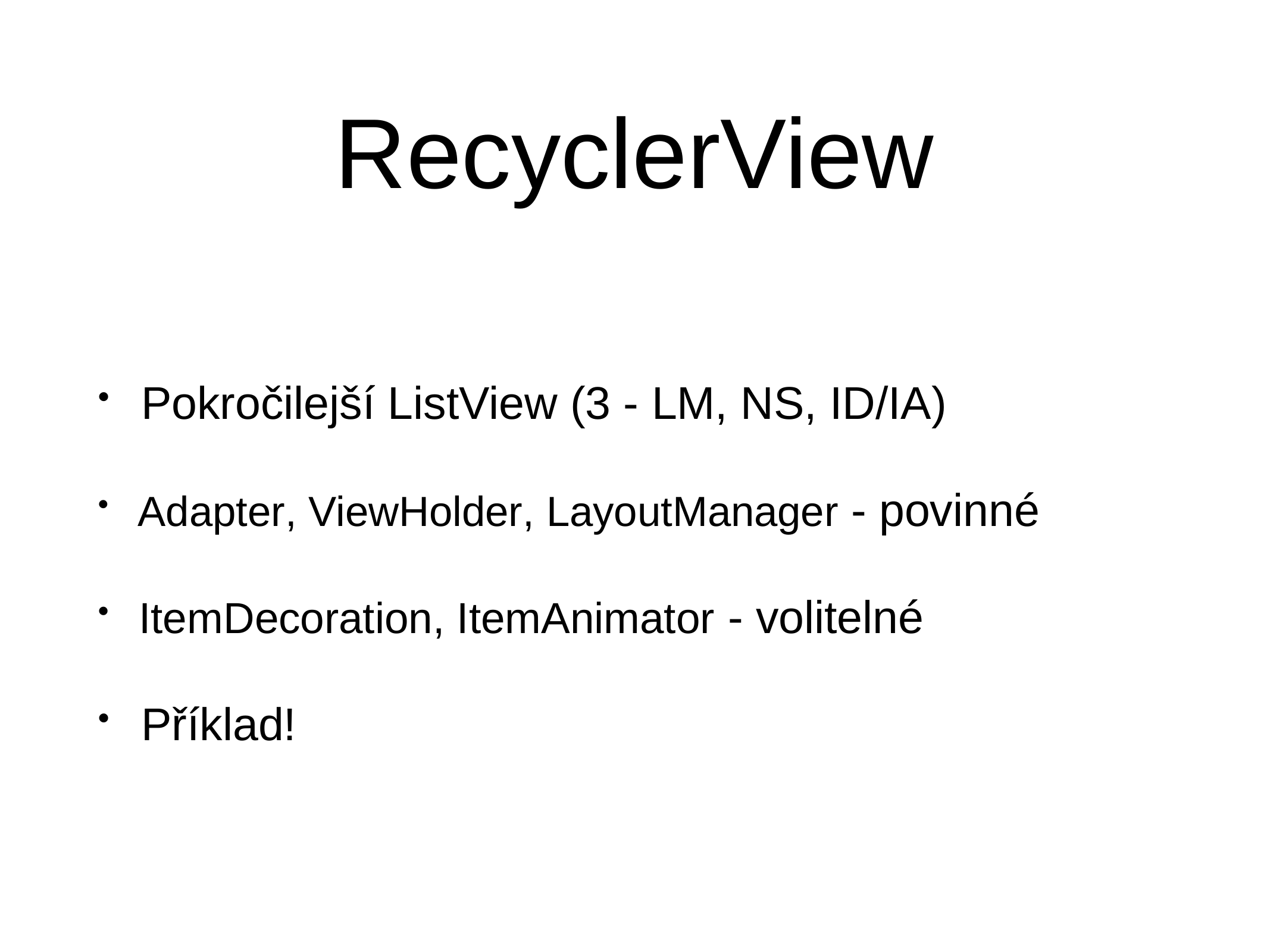

# RecyclerView
Pokročilejší ListView (3 - LM, NS, ID/IA)
Adapter, ViewHolder, LayoutManager - povinné
ItemDecoration, ItemAnimator - volitelné
Příklad!